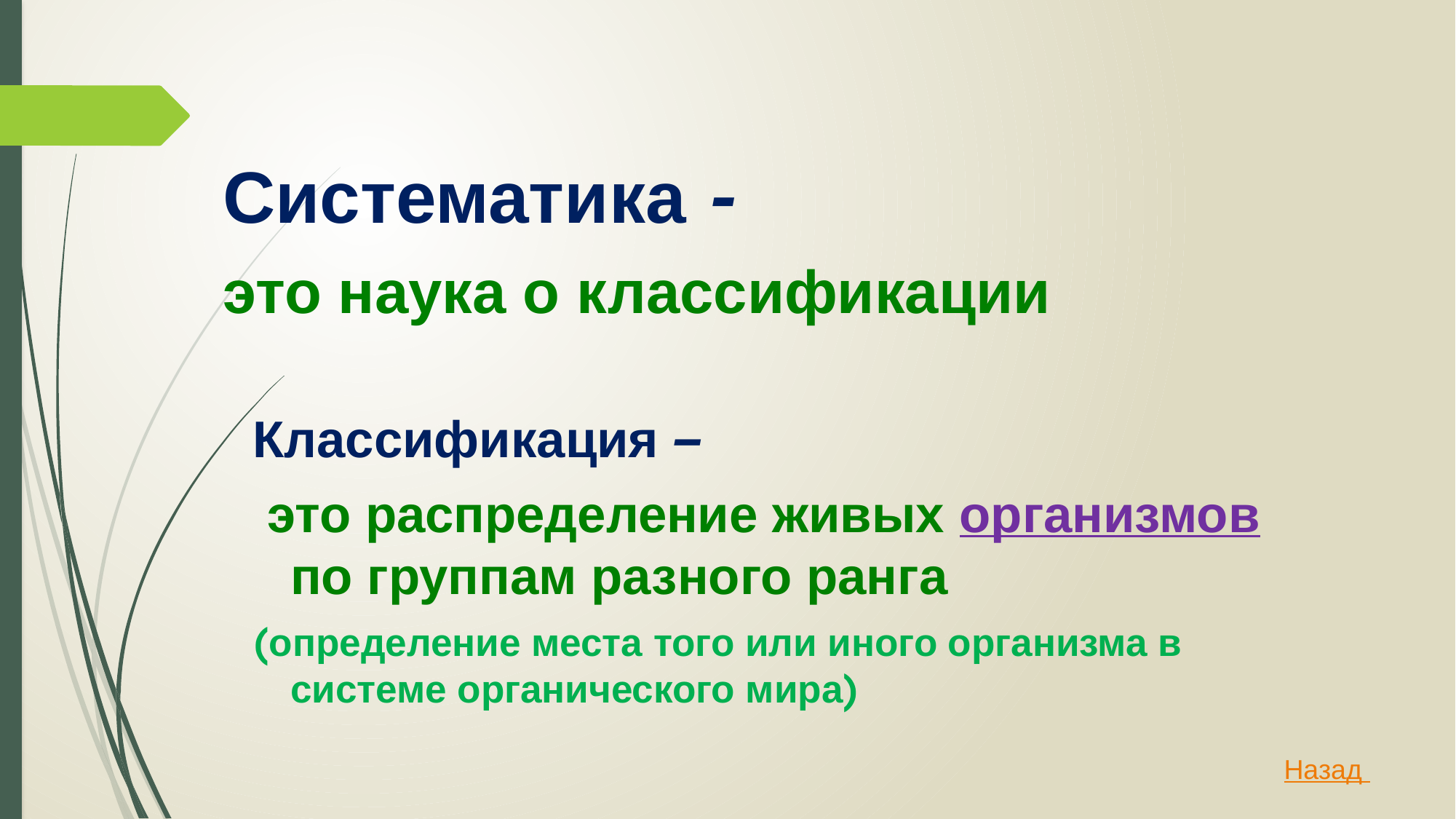

#
Систематика -
это наука о классификации

Классификация –
 это распределение живых организмов по группам разного ранга
(определение места того или иного организма в системе органического мира)
Назад